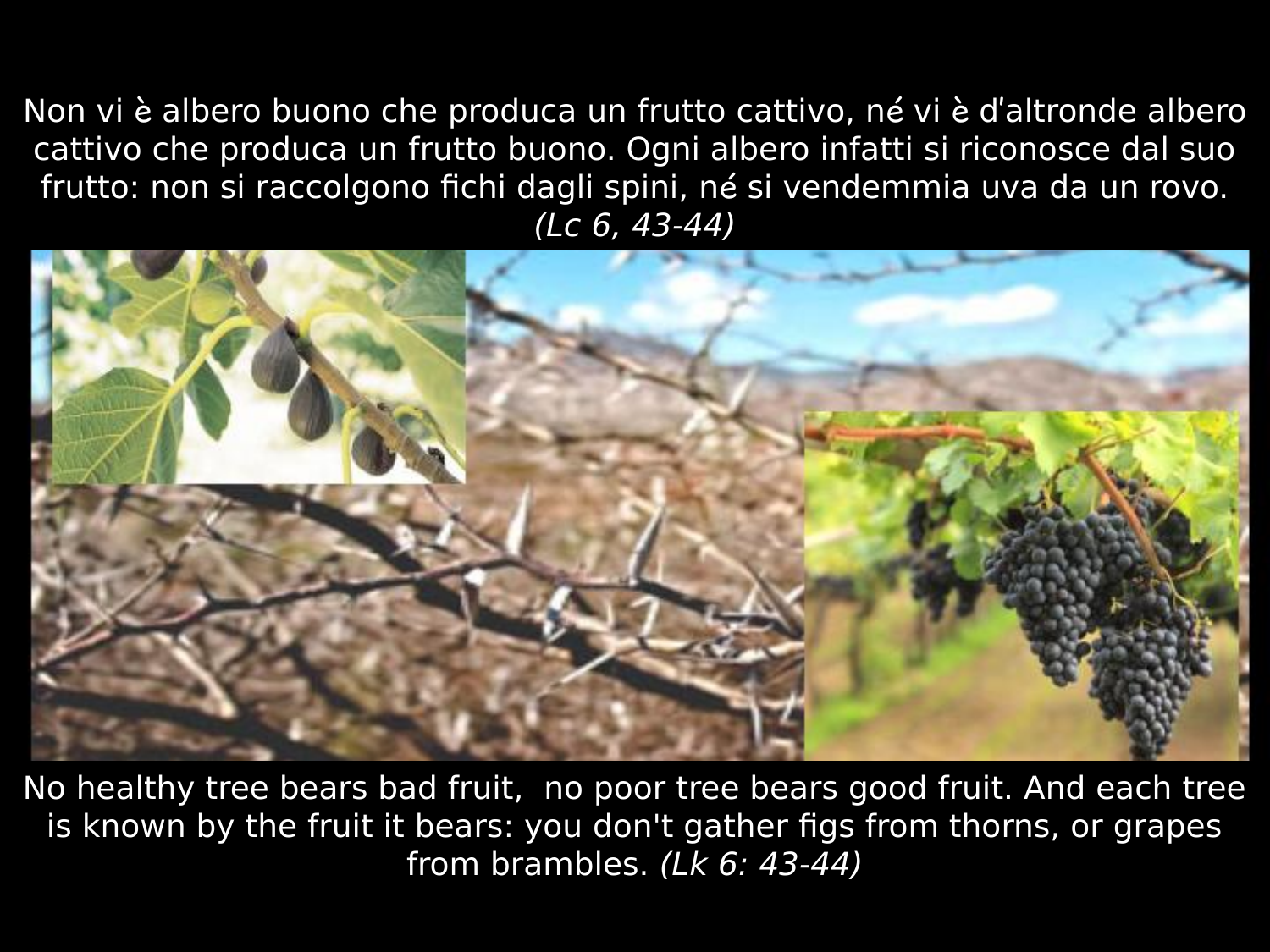

#
Non vi è albero buono che produca un frutto cattivo, né vi è d’altronde albero cattivo che produca un frutto buono. Ogni albero infatti si riconosce dal suo frutto: non si raccolgono fichi dagli spini, né si vendemmia uva da un rovo. (Lc 6, 43-44)
No healthy tree bears bad fruit,  no poor tree bears good fruit. And each tree is known by the fruit it bears: you don't gather figs from thorns, or grapes from brambles. (Lk 6: 43-44)